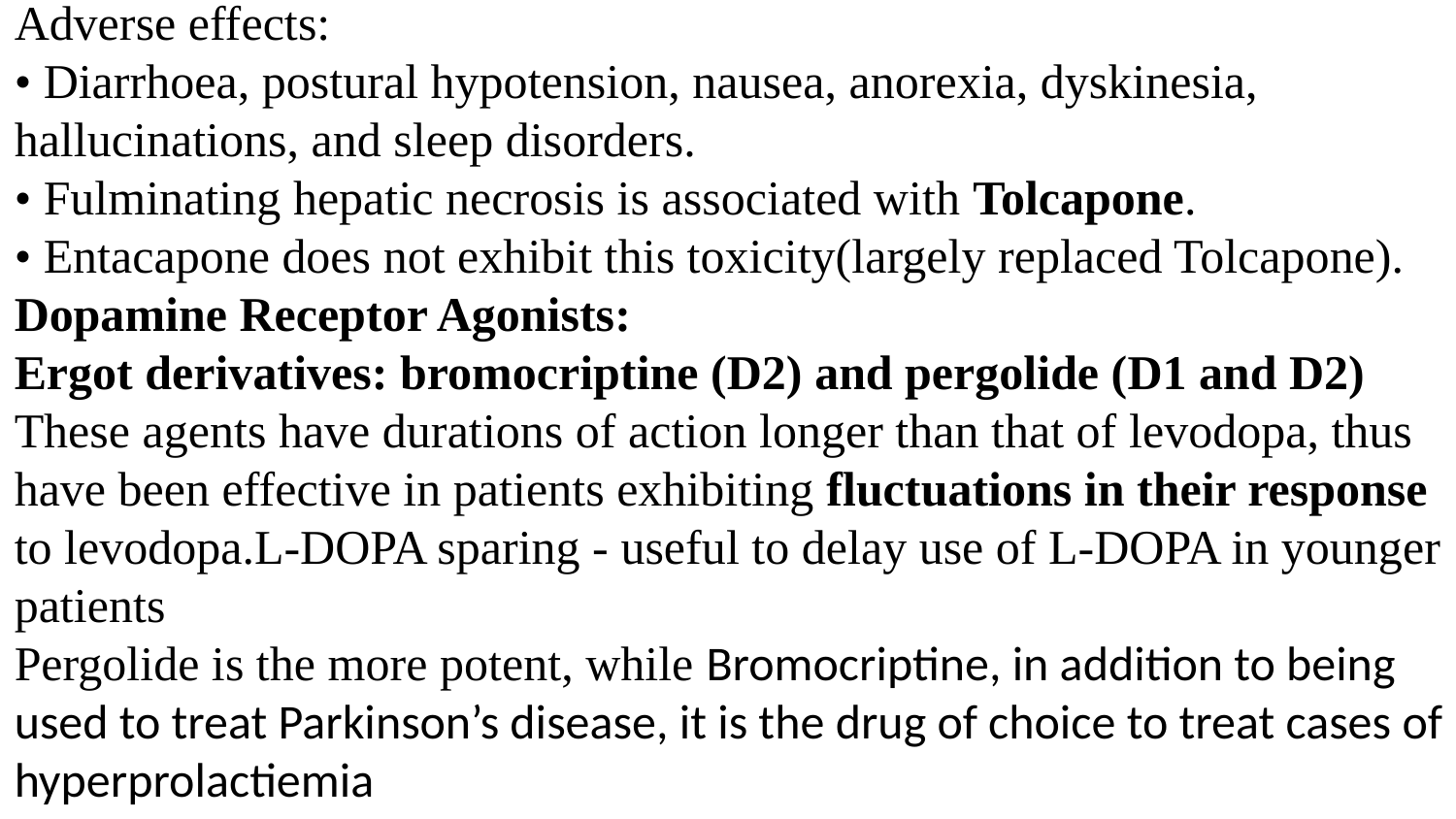

Adverse effects:
• Diarrhoea, postural hypotension, nausea, anorexia, dyskinesia,
hallucinations, and sleep disorders.
• Fulminating hepatic necrosis is associated with Tolcapone.
• Entacapone does not exhibit this toxicity(largely replaced Tolcapone).
Dopamine Receptor Agonists:
Ergot derivatives: bromocriptine (D2) and pergolide (D1 and D2)
These agents have durations of action longer than that of levodopa, thus have been effective in patients exhibiting fluctuations in their response
to levodopa.L-DOPA sparing - useful to delay use of L-DOPA in younger patients
Pergolide is the more potent, while Bromocriptine, in addition to being used to treat Parkinson’s disease, it is the drug of choice to treat cases of hyperprolactiemia